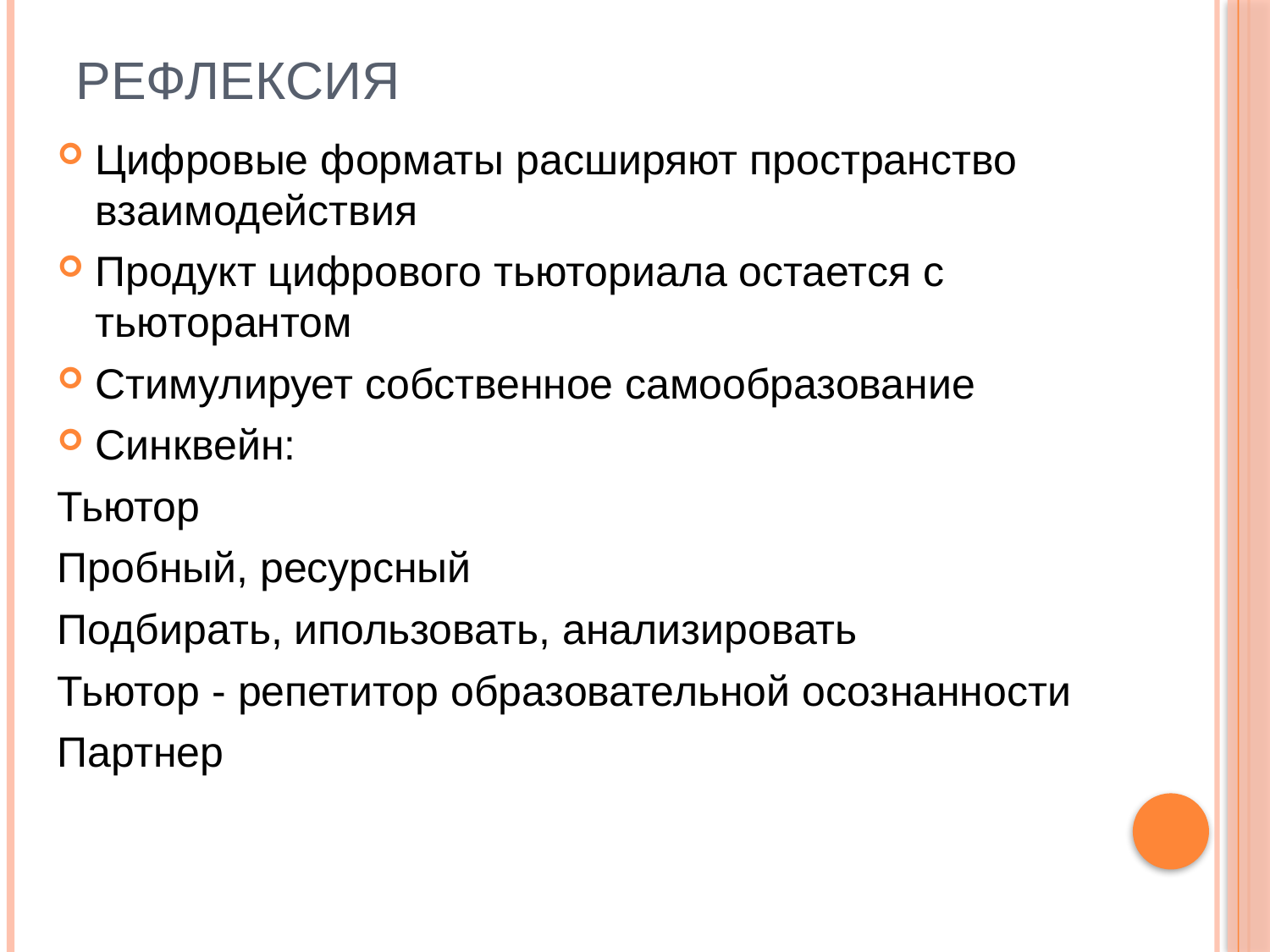

# рефлексия
Цифровые форматы расширяют пространство взаимодействия
Продукт цифрового тьюториала остается с тьюторантом
Стимулирует собственное самообразование
Синквейн:
Тьютор
Пробный, ресурсный
Подбирать, ипользовать, анализировать
Тьютор - репетитор образовательной осознанности
Партнер